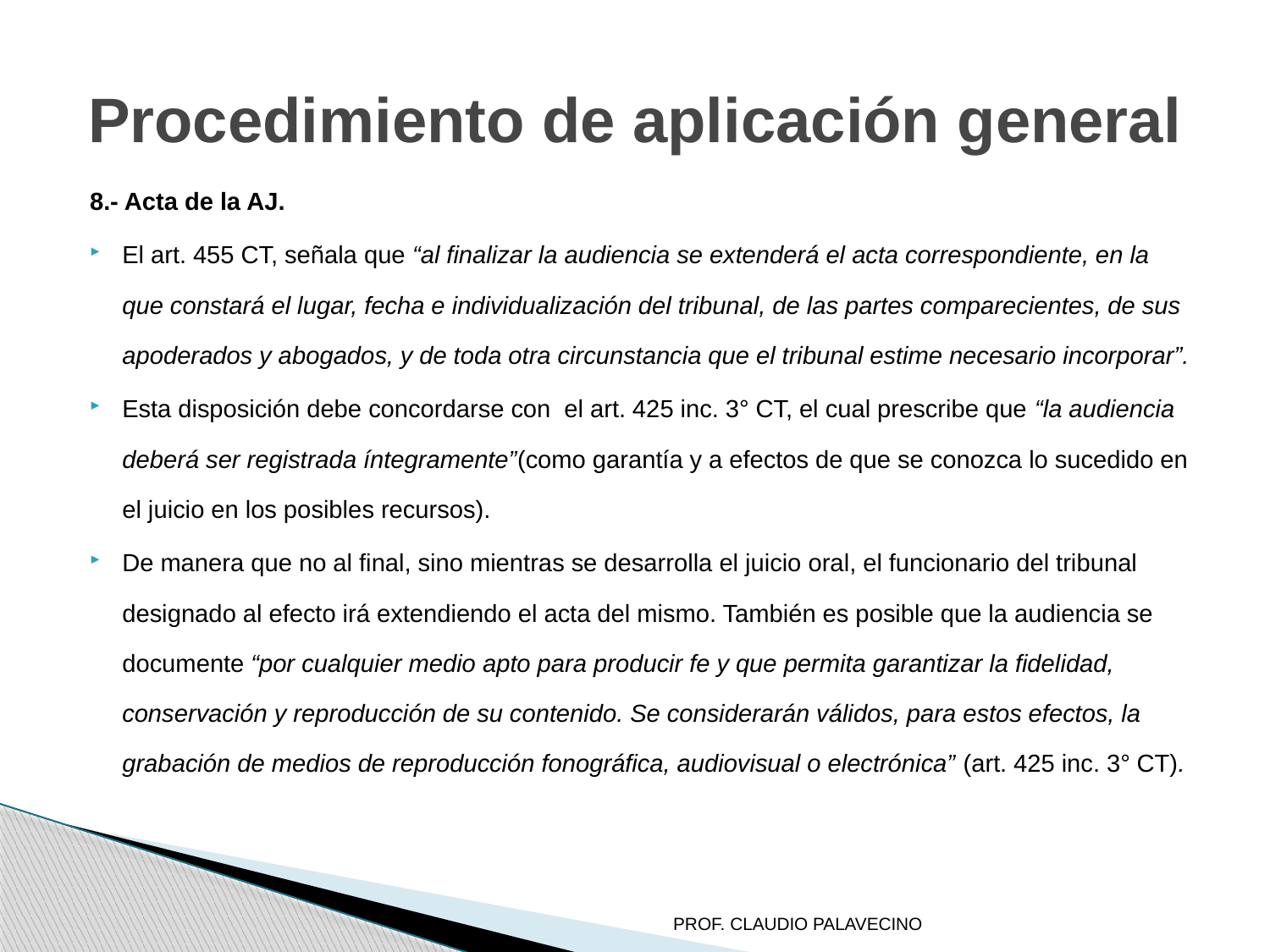

# Procedimiento de aplicación general
8.- Acta de la AJ.
El art. 455 CT, señala que “al finalizar la audiencia se extenderá el acta correspondiente, en la que constará el lugar, fecha e individualización del tribunal, de las partes comparecientes, de sus apoderados y abogados, y de toda otra circunstancia que el tribunal estime necesario incorporar”.
Esta disposición debe concordarse con  el art. 425 inc. 3° CT, el cual prescribe que “la audiencia deberá ser registrada íntegramente”(como garantía y a efectos de que se conozca lo sucedido en el juicio en los posibles recursos).
De manera que no al final, sino mientras se desarrolla el juicio oral, el funcionario del tribunal designado al efecto irá extendiendo el acta del mismo. También es posible que la audiencia se documente “por cualquier medio apto para producir fe y que permita garantizar la fidelidad, conservación y reproducción de su contenido. Se considerarán válidos, para estos efectos, la grabación de medios de reproducción fonográfica, audiovisual o electrónica” (art. 425 inc. 3° CT).

PROF. CLAUDIO PALAVECINO